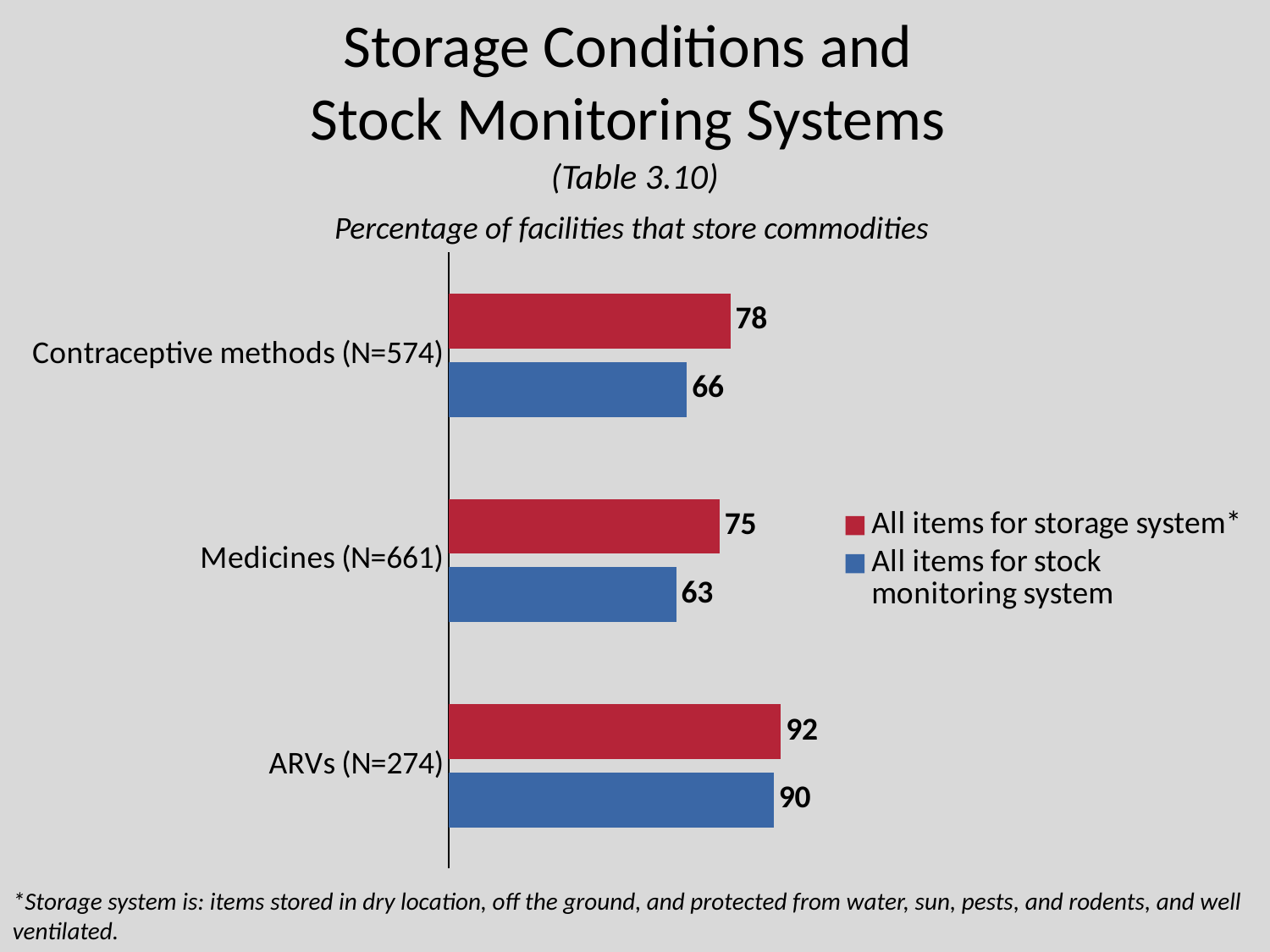

# Storage Conditions and Stock Monitoring Systems
(Table 3.10)
Percentage of facilities that store commodities

### Chart

| Category | All items for stock monitoring system | All items for storage system* |
|---|---|---|
| ARVs (N=274) | 90.0 | 92.0 |
| Medicines (N=661) | 63.0 | 75.0 |
| Contraceptive methods (N=574) | 66.0 | 78.0 |
*Storage system is: items stored in dry location, off the ground, and protected from water, sun, pests, and rodents, and well ventilated.